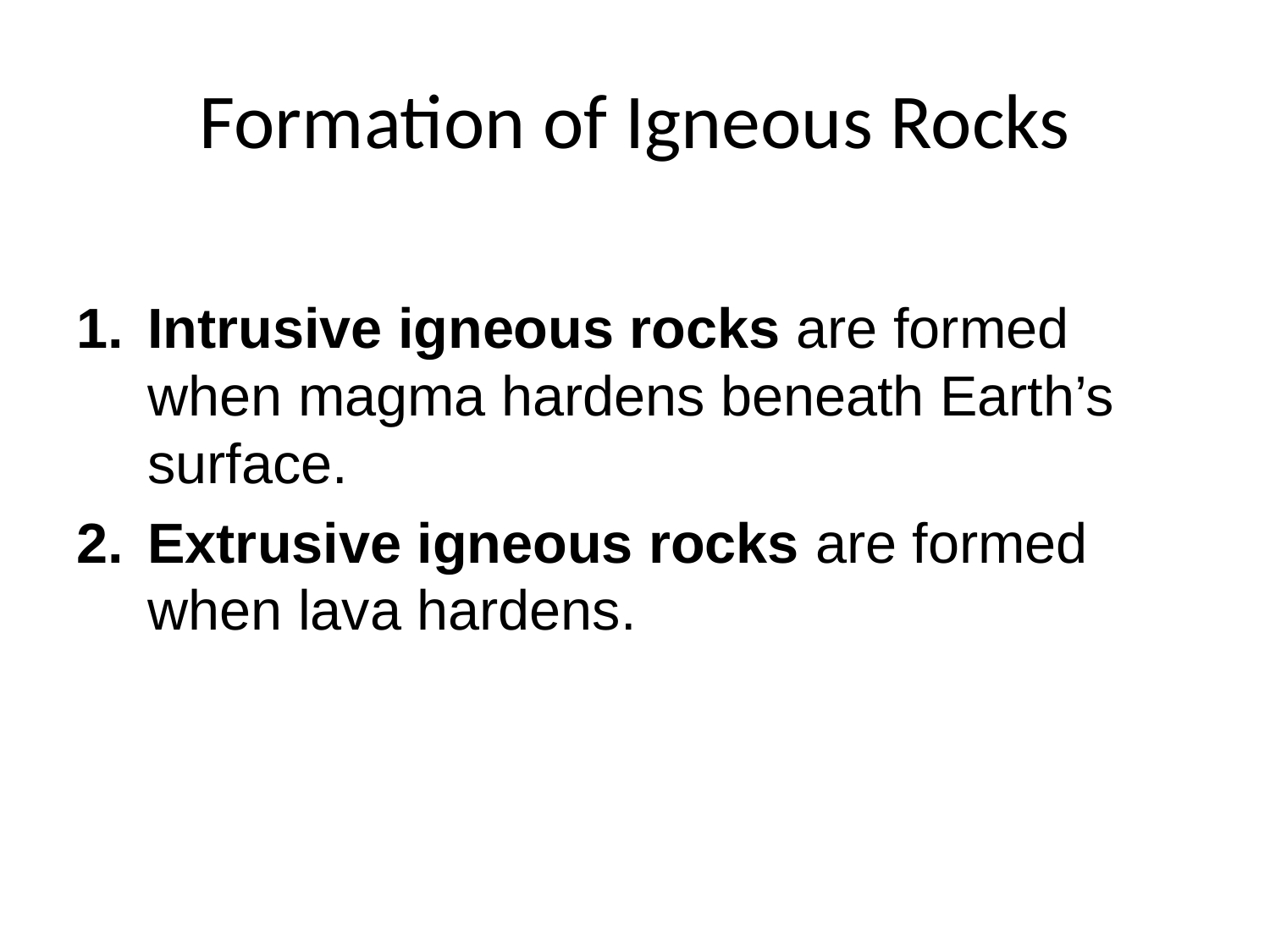

# Formation of Igneous Rocks
Intrusive igneous rocks are formed when magma hardens beneath Earth’s surface.
Extrusive igneous rocks are formed when lava hardens.